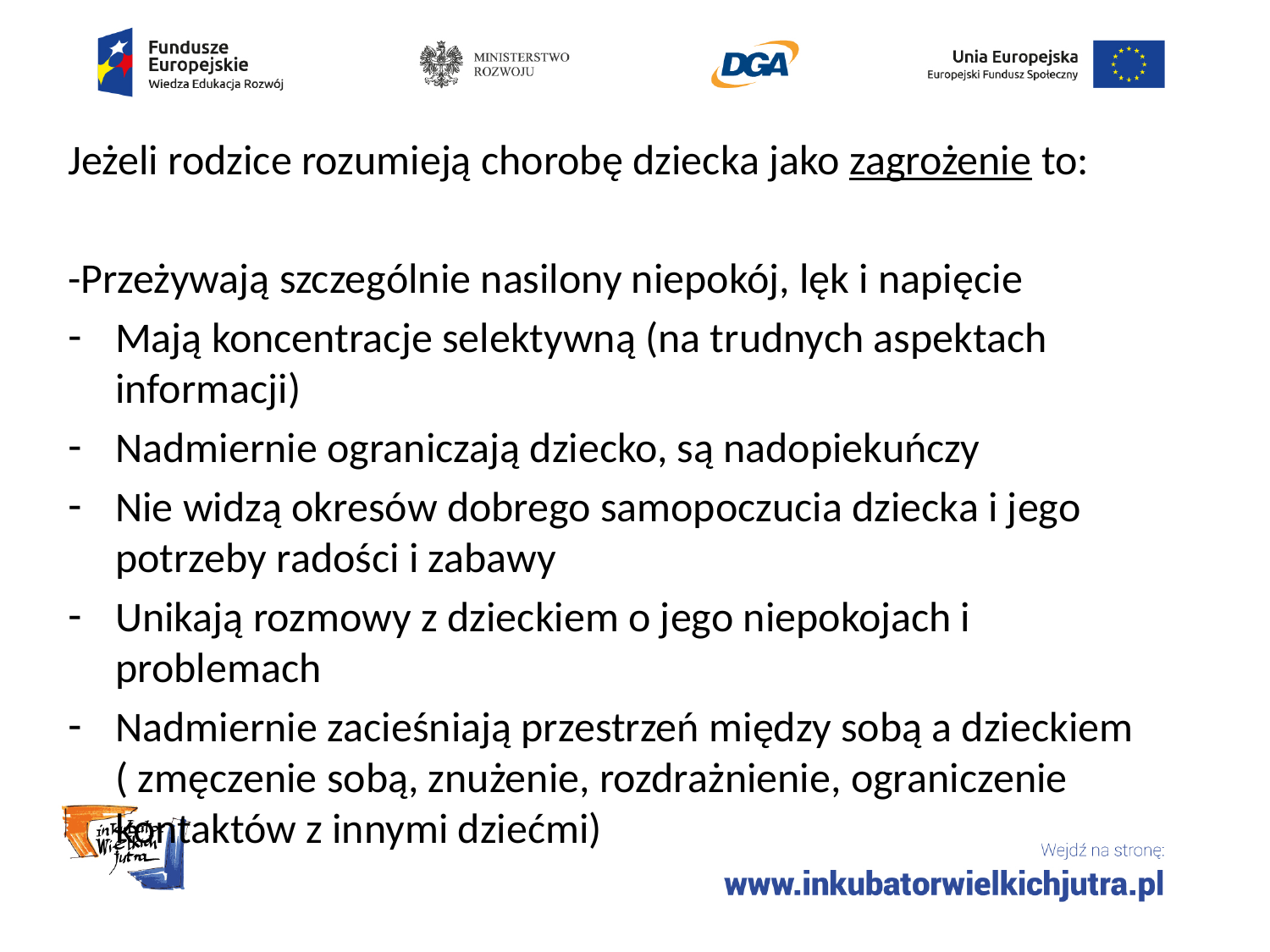

Jeżeli rodzice rozumieją chorobę dziecka jako zagrożenie to:

-Przeżywają szczególnie nasilony niepokój, lęk i napięcie
Mają koncentracje selektywną (na trudnych aspektach informacji)
Nadmiernie ograniczają dziecko, są nadopiekuńczy
Nie widzą okresów dobrego samopoczucia dziecka i jego potrzeby radości i zabawy
Unikają rozmowy z dzieckiem o jego niepokojach i problemach
Nadmiernie zacieśniają przestrzeń między sobą a dzieckiem ( zmęczenie sobą, znużenie, rozdrażnienie, ograniczenie kontaktów z innymi dziećmi)